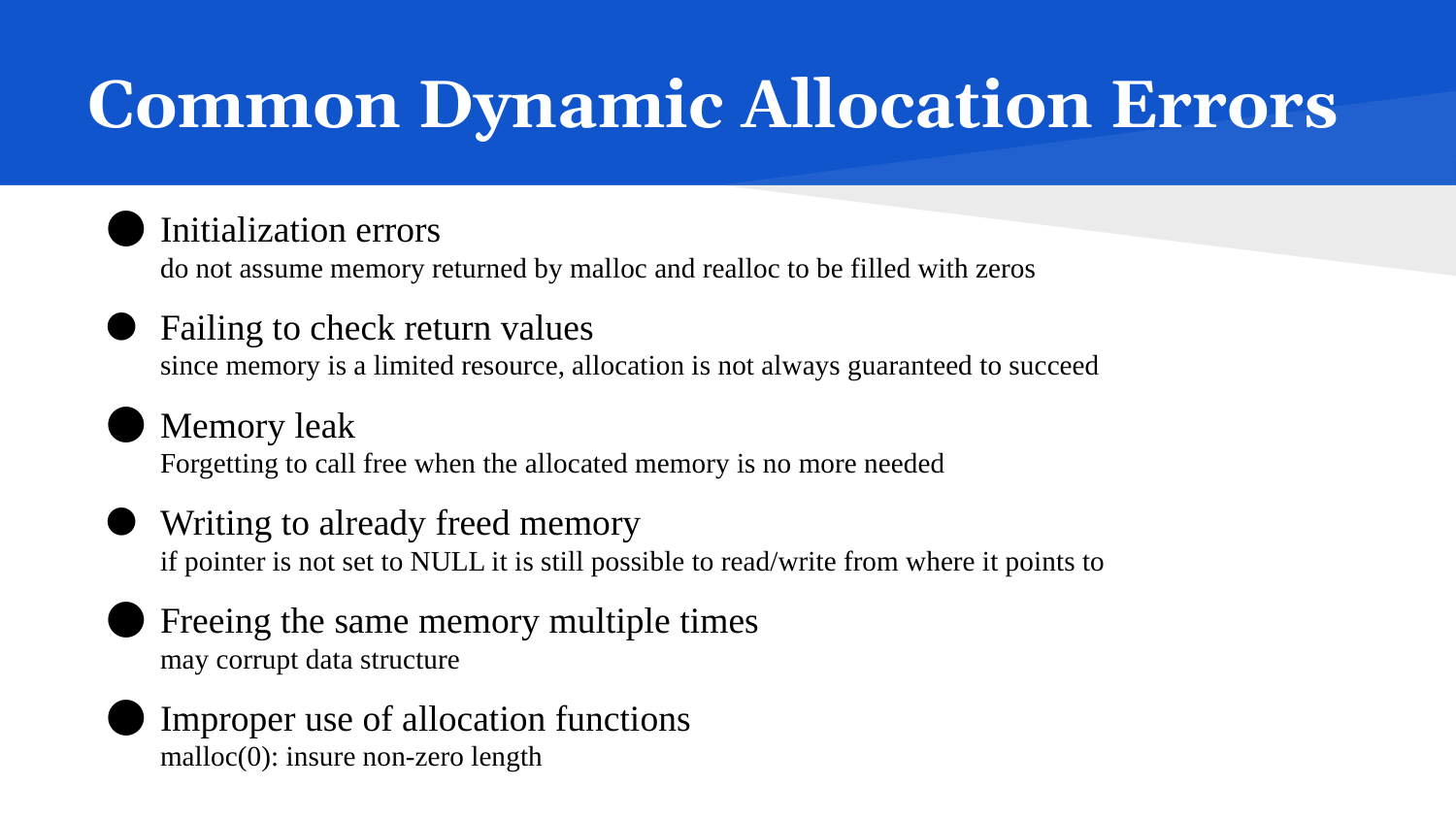

# Common Dynamic Allocation Errors
Initialization errors
do not assume memory returned by malloc and realloc to be filled with zeros
Failing to check return values
since memory is a limited resource, allocation is not always guaranteed to succeed
Memory leak
Forgetting to call free when the allocated memory is no more needed
Writing to already freed memory
if pointer is not set to NULL it is still possible to read/write from where it points to
Freeing the same memory multiple times
may corrupt data structure
Improper use of allocation functions
malloc(0): insure non-zero length